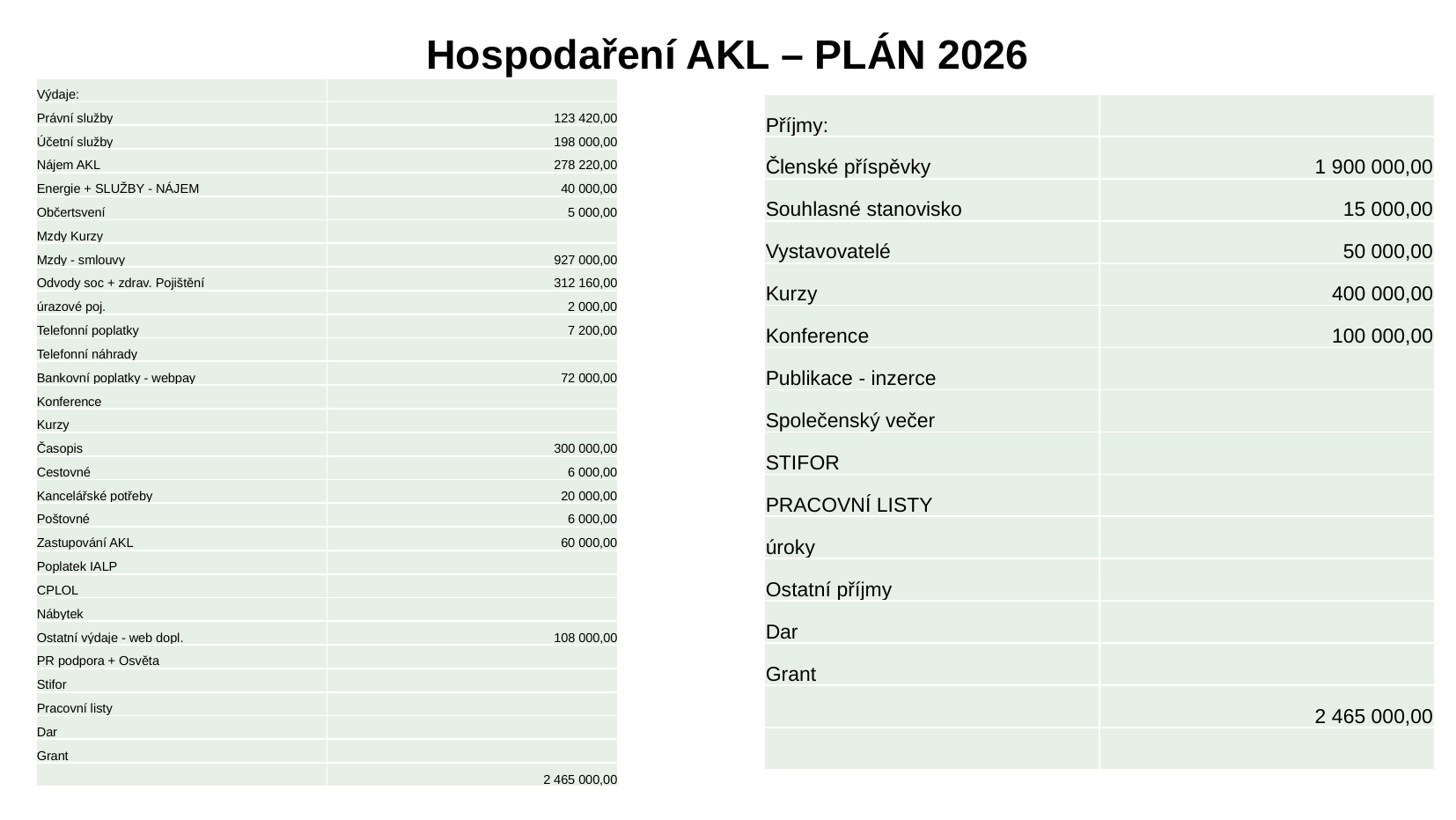

Hospodaření AKL – PLÁN 2026
| Výdaje: |  |
| --- | --- |
| Právní služby | 123 420,00 |
| Účetní služby | 198 000,00 |
| Nájem AKL | 278 220,00 |
| Energie + SLUŽBY - NÁJEM | 40 000,00 |
| Občertsvení | 5 000,00 |
| Mzdy Kurzy |  |
| Mzdy - smlouvy | 927 000,00 |
| Odvody soc + zdrav. Pojištění | 312 160,00 |
| úrazové poj. | 2 000,00 |
| Telefonní poplatky | 7 200,00 |
| Telefonní náhrady |  |
| Bankovní poplatky - webpay | 72 000,00 |
| Konference |  |
| Kurzy |  |
| Časopis | 300 000,00 |
| Cestovné | 6 000,00 |
| Kancelářské potřeby | 20 000,00 |
| Poštovné | 6 000,00 |
| Zastupování AKL | 60 000,00 |
| Poplatek IALP |  |
| CPLOL |  |
| Nábytek |  |
| Ostatní výdaje - web dopl. | 108 000,00 |
| PR podpora + Osvěta |  |
| Stifor |  |
| Pracovní listy |  |
| Dar |  |
| Grant |  |
|  | 2 465 000,00 |
| Příjmy: |  |
| --- | --- |
| Členské příspěvky | 1 900 000,00 |
| Souhlasné stanovisko | 15 000,00 |
| Vystavovatelé | 50 000,00 |
| Kurzy | 400 000,00 |
| Konference | 100 000,00 |
| Publikace - inzerce |  |
| Společenský večer |  |
| STIFOR |  |
| PRACOVNÍ LISTY |  |
| úroky |  |
| Ostatní příjmy |  |
| Dar |  |
| Grant |  |
|  | 2 465 000,00 |
|  |  |